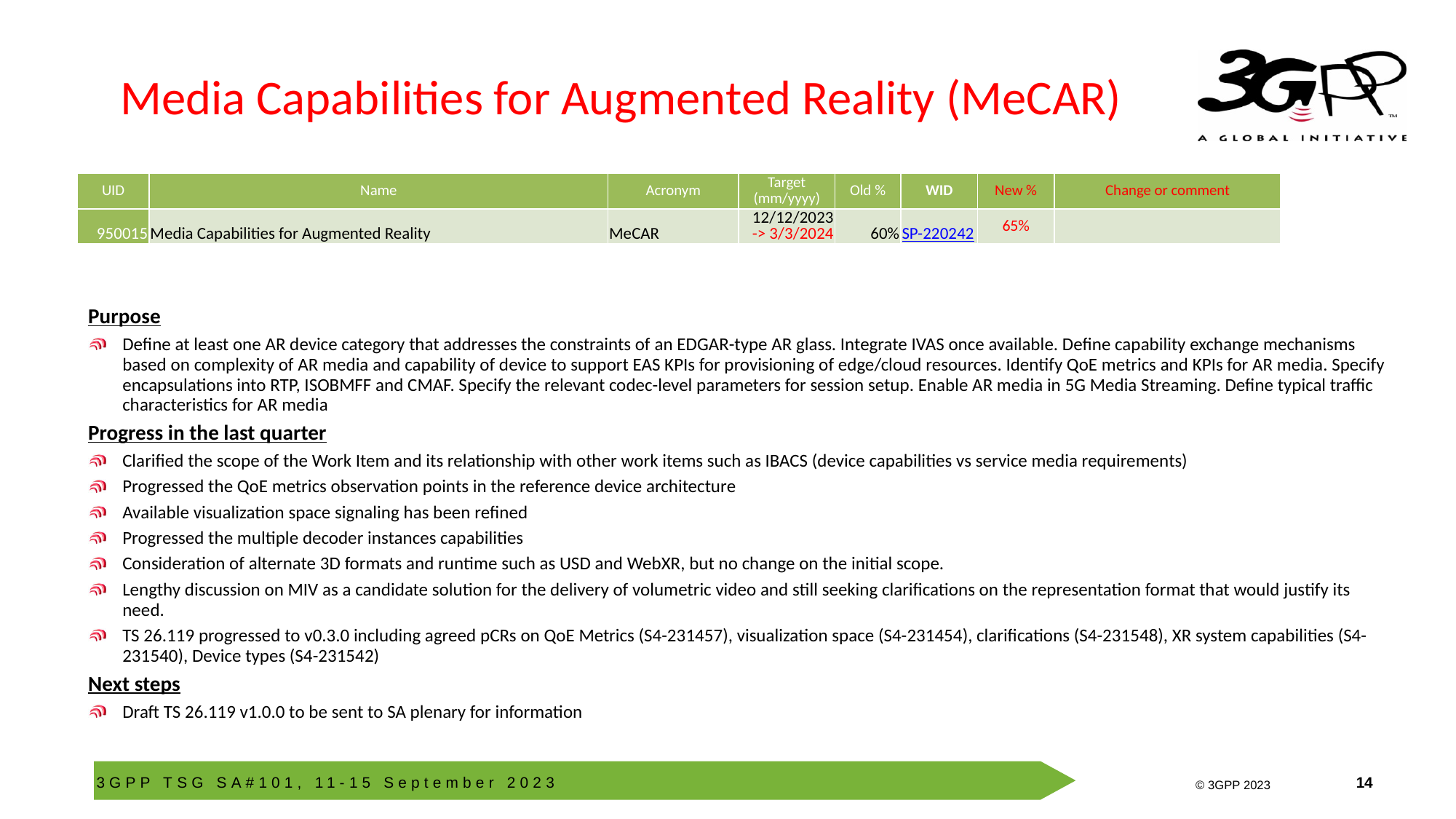

# Media Capabilities for Augmented Reality (MeCAR)
| UID | Name | Acronym | Target (mm/yyyy) | Old % | WID | New % | Change or comment |
| --- | --- | --- | --- | --- | --- | --- | --- |
| 950015 | Media Capabilities for Augmented Reality | MeCAR | 12/12/2023 -> 3/3/2024 | 60% | SP-220242 | 65% |  |
Purpose
Define at least one AR device category that addresses the constraints of an EDGAR-type AR glass. Integrate IVAS once available. Define capability exchange mechanisms based on complexity of AR media and capability of device to support EAS KPIs for provisioning of edge/cloud resources. Identify QoE metrics and KPIs for AR media. Specify encapsulations into RTP, ISOBMFF and CMAF. Specify the relevant codec-level parameters for session setup. Enable AR media in 5G Media Streaming. Define typical traffic characteristics for AR media
Progress in the last quarter
Clarified the scope of the Work Item and its relationship with other work items such as IBACS (device capabilities vs service media requirements)
Progressed the QoE metrics observation points in the reference device architecture
Available visualization space signaling has been refined
Progressed the multiple decoder instances capabilities
Consideration of alternate 3D formats and runtime such as USD and WebXR, but no change on the initial scope.
Lengthy discussion on MIV as a candidate solution for the delivery of volumetric video and still seeking clarifications on the representation format that would justify its need.
TS 26.119 progressed to v0.3.0 including agreed pCRs on QoE Metrics (S4-231457), visualization space (S4-231454), clarifications (S4-231548), XR system capabilities (S4-231540), Device types (S4-231542)
Next steps
Draft TS 26.119 v1.0.0 to be sent to SA plenary for information